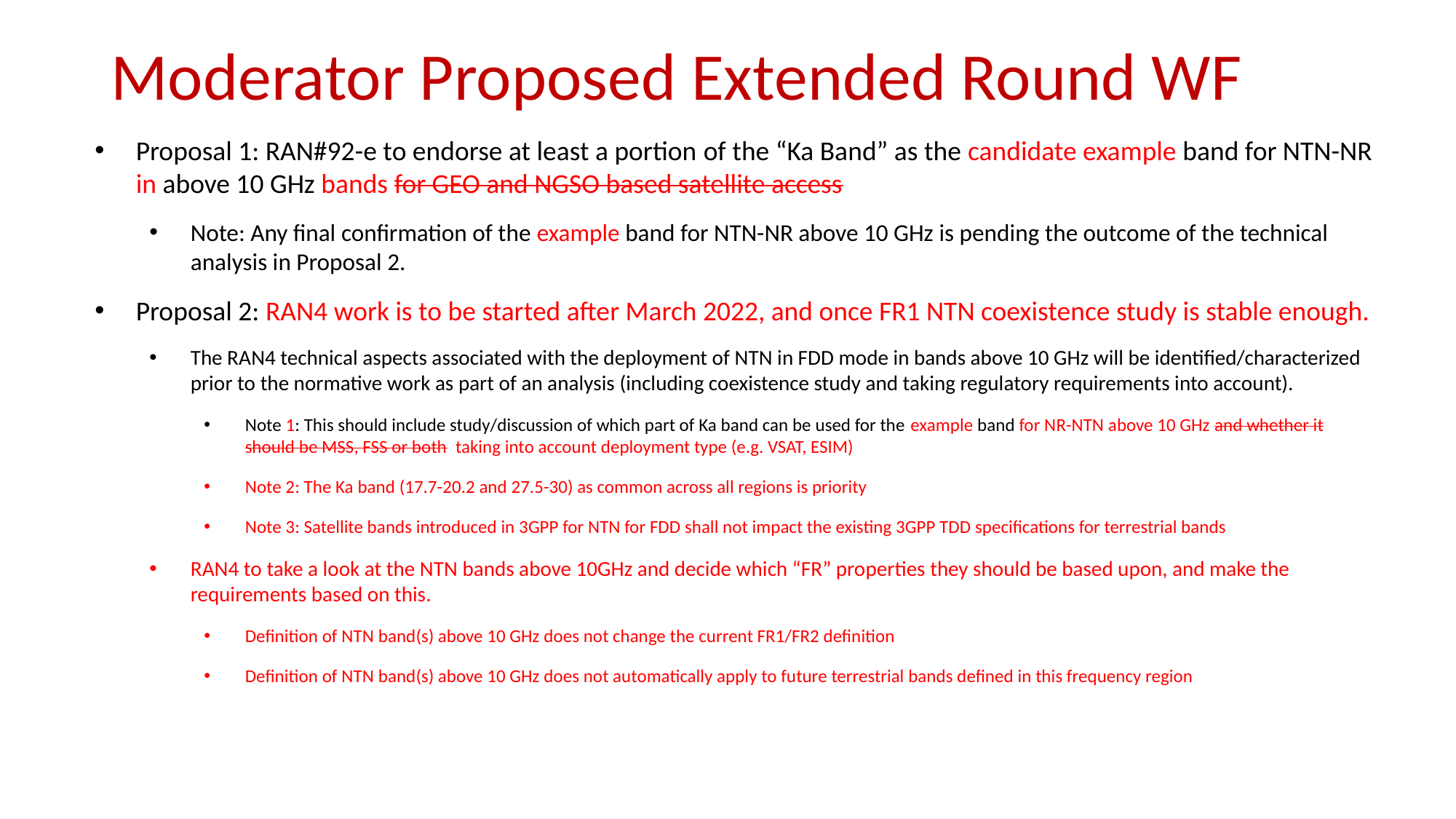

# Moderator Proposed Extended Round WF
Proposal 1: RAN#92-e to endorse at least a portion of the “Ka Band” as the candidate example band for NTN-NR in above 10 GHz bands for GEO and NGSO based satellite access
Note: Any final confirmation of the example band for NTN-NR above 10 GHz is pending the outcome of the technical analysis in Proposal 2.
Proposal 2: RAN4 work is to be started after March 2022, and once FR1 NTN coexistence study is stable enough.
The RAN4 technical aspects associated with the deployment of NTN in FDD mode in bands above 10 GHz will be identified/characterized prior to the normative work as part of an analysis (including coexistence study and taking regulatory requirements into account).
Note 1: This should include study/discussion of which part of Ka band can be used for the example band for NR-NTN above 10 GHz and whether it should be MSS, FSS or both  taking into account deployment type (e.g. VSAT, ESIM)
Note 2: The Ka band (17.7-20.2 and 27.5-30) as common across all regions is priority
Note 3: Satellite bands introduced in 3GPP for NTN for FDD shall not impact the existing 3GPP TDD specifications for terrestrial bands
RAN4 to take a look at the NTN bands above 10GHz and decide which “FR” properties they should be based upon, and make the requirements based on this.
Definition of NTN band(s) above 10 GHz does not change the current FR1/FR2 definition
Definition of NTN band(s) above 10 GHz does not automatically apply to future terrestrial bands defined in this frequency region